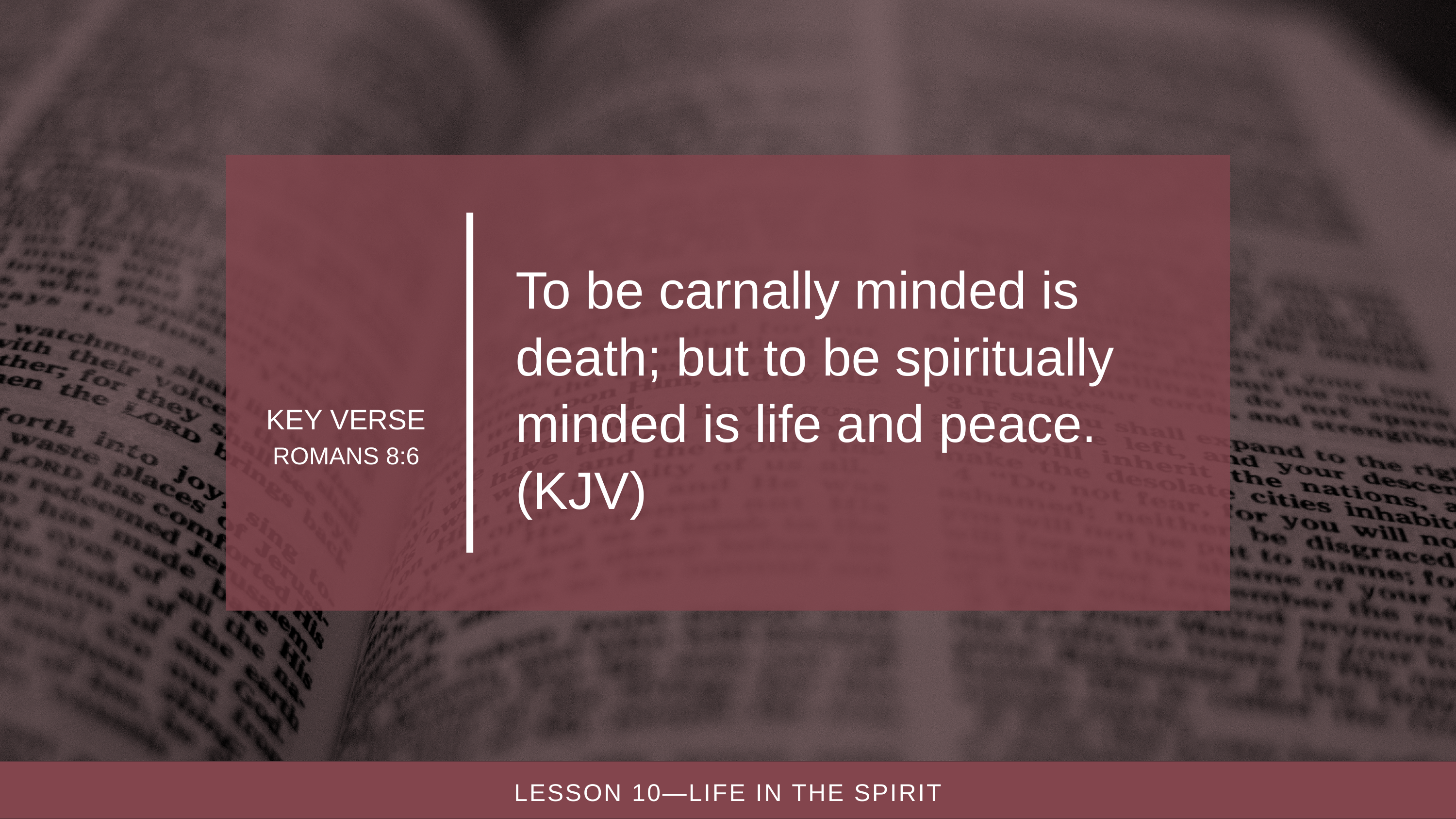

To be carnally minded is death; but to be spiritually minded is life and peace. (kjv)